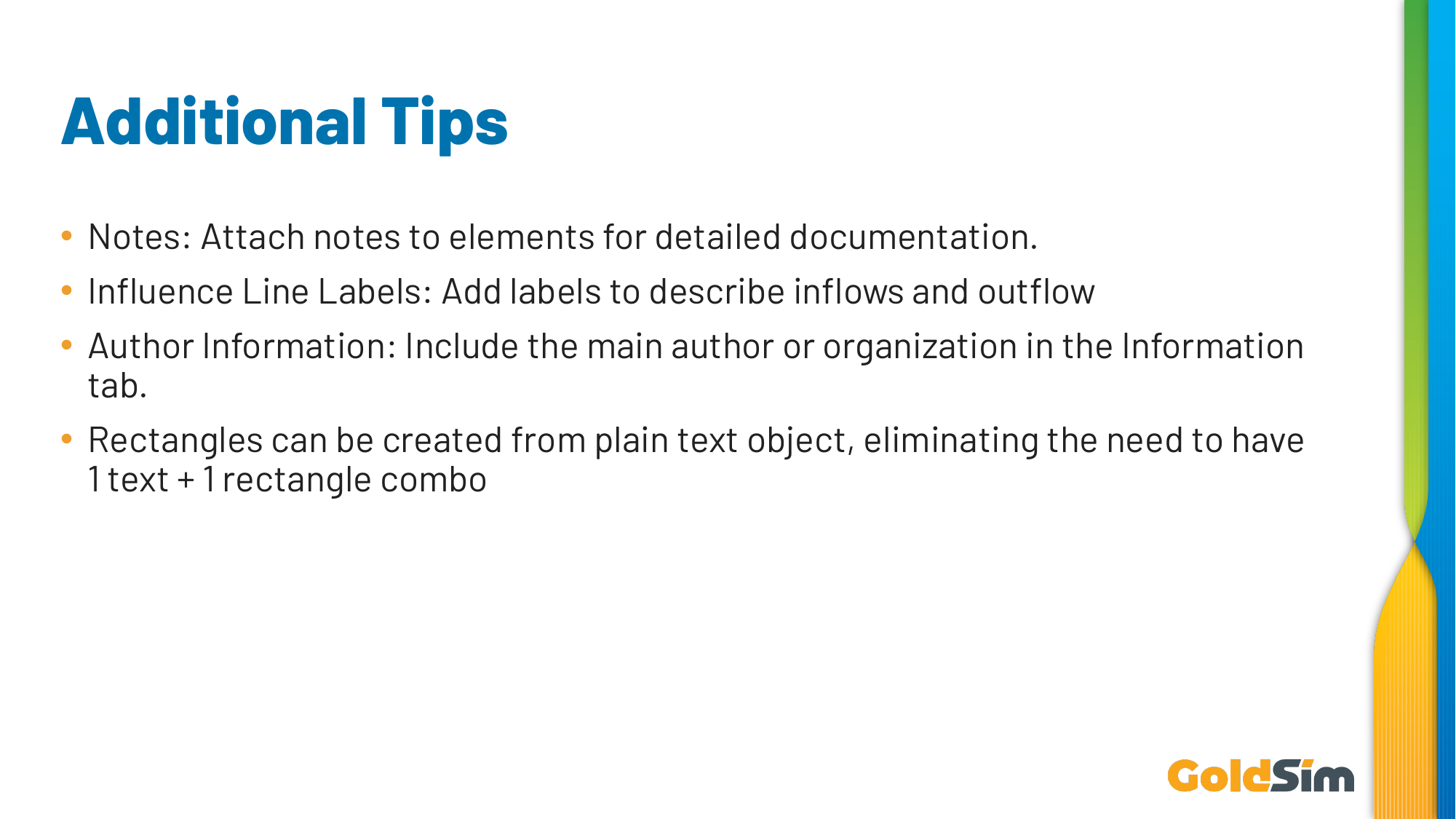

# Additional Tips
Notes: Attach notes to elements for detailed documentation.
Influence Line Labels: Add labels to describe inflows and outflow
Author Information: Include the main author or organization in the Information tab.
Rectangles can be created from plain text object, eliminating the need to have 1 text + 1 rectangle combo